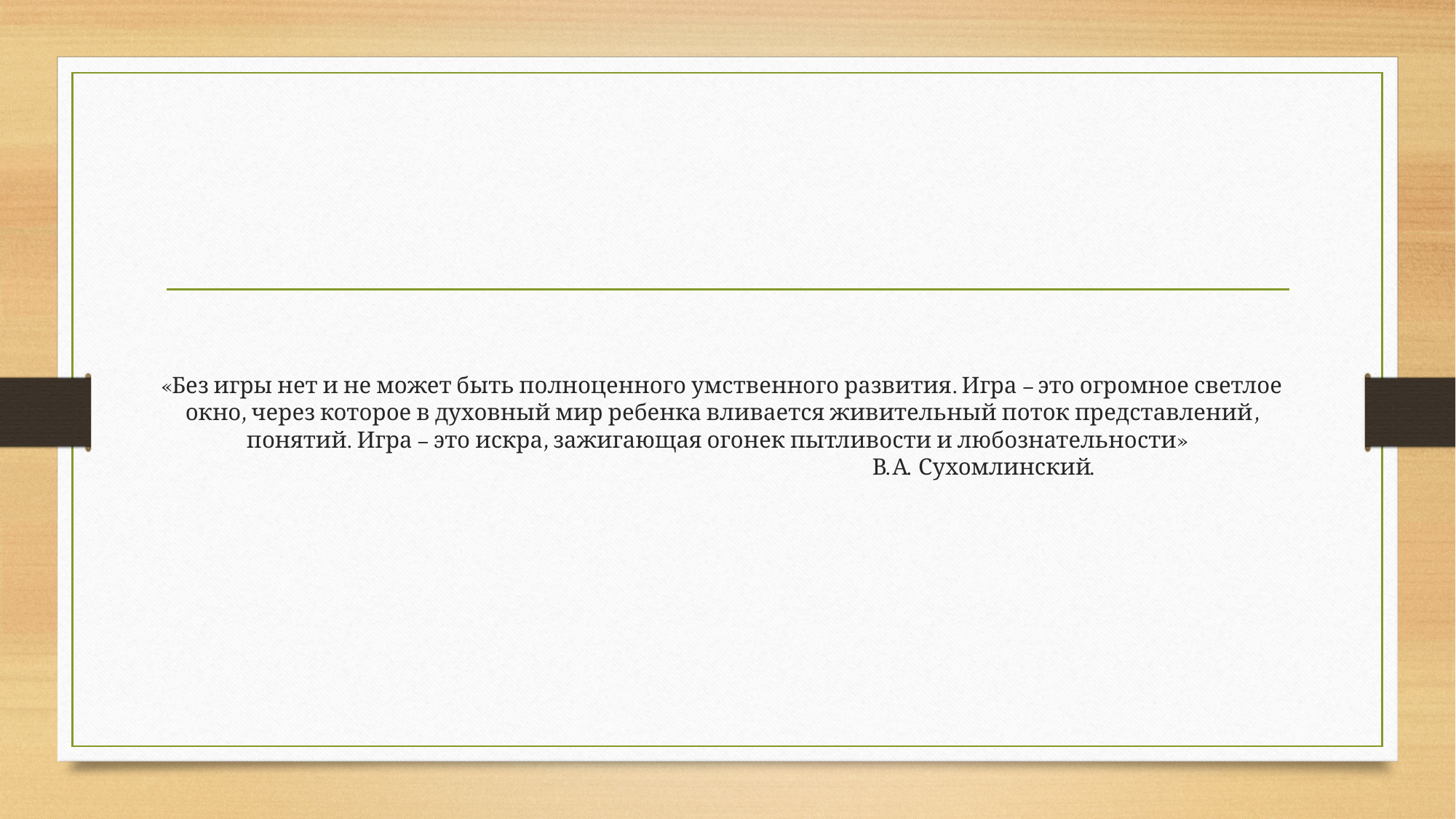

# «Без игры нет и не может быть полноценного умственного развития. Игра – это огромное светлое окно, через которое в духовный мир ребенка вливается живительный поток представлений, понятий. Игра – это искра, зажигающая огонек пытливости и любознательности»                                                                                                            В.А. Сухомлинский.